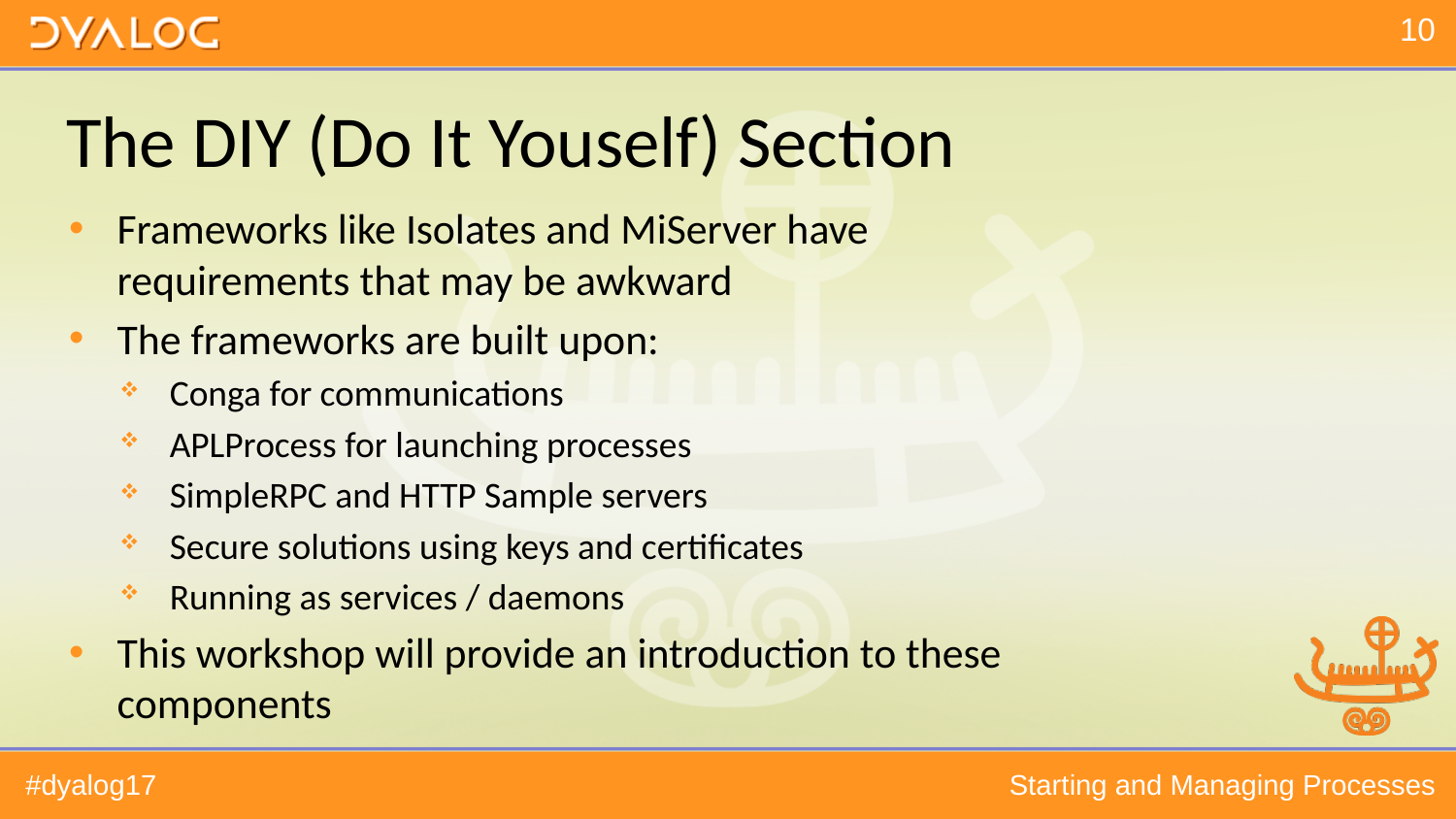

# The DIY (Do It Youself) Section

Frameworks like Isolates and MiServer have requirements that may be awkward
The frameworks are built upon:
Conga for communications
APLProcess for launching processes
SimpleRPC and HTTP Sample servers
Secure solutions using keys and certificates
Running as services / daemons
This workshop will provide an introduction to these components